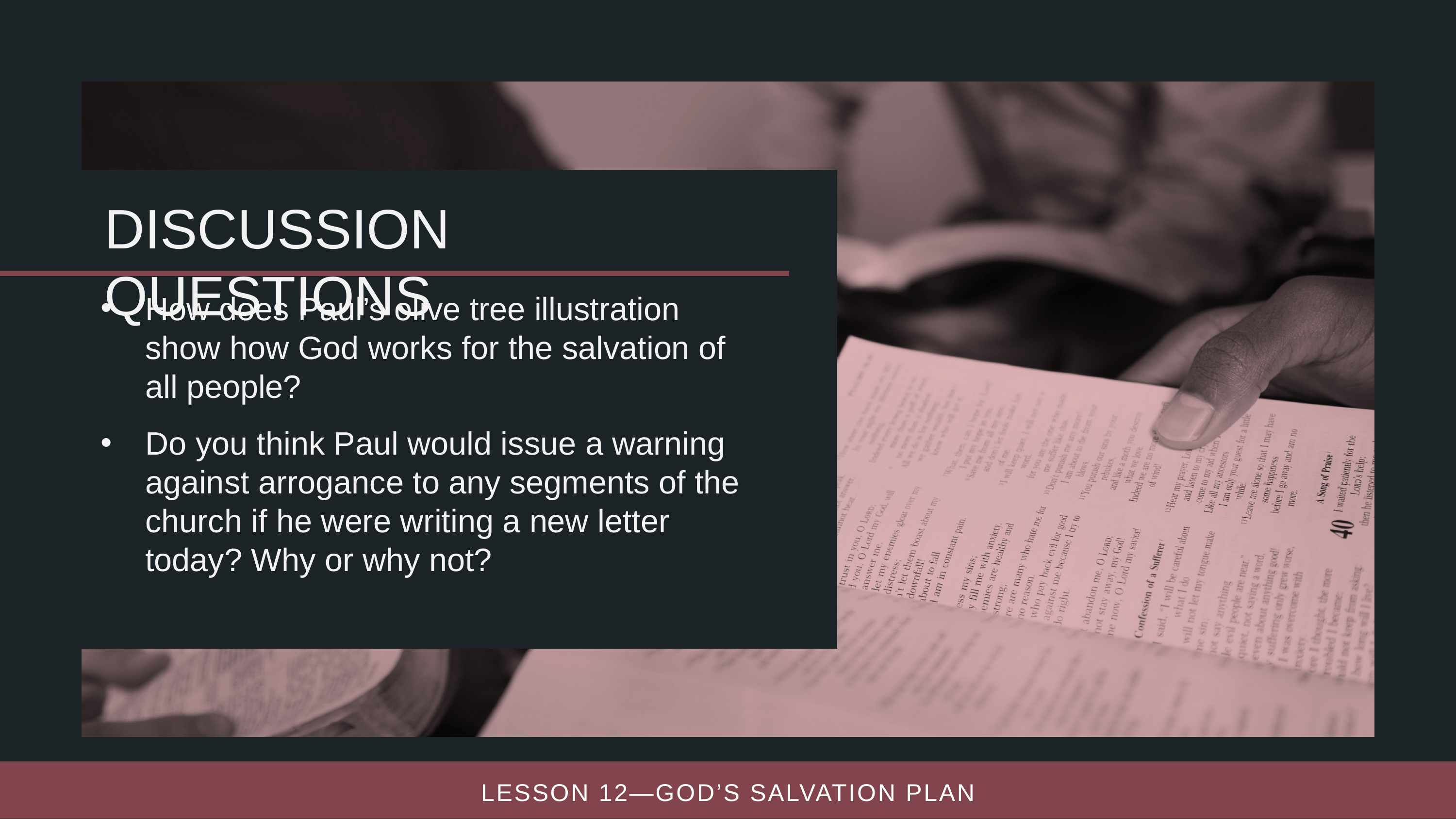

How does Paul’s olive tree illustration show how God works for the salvation of all people?
Do you think Paul would issue a warning against arrogance to any segments of the church if he were writing a new letter today? Why or why not?